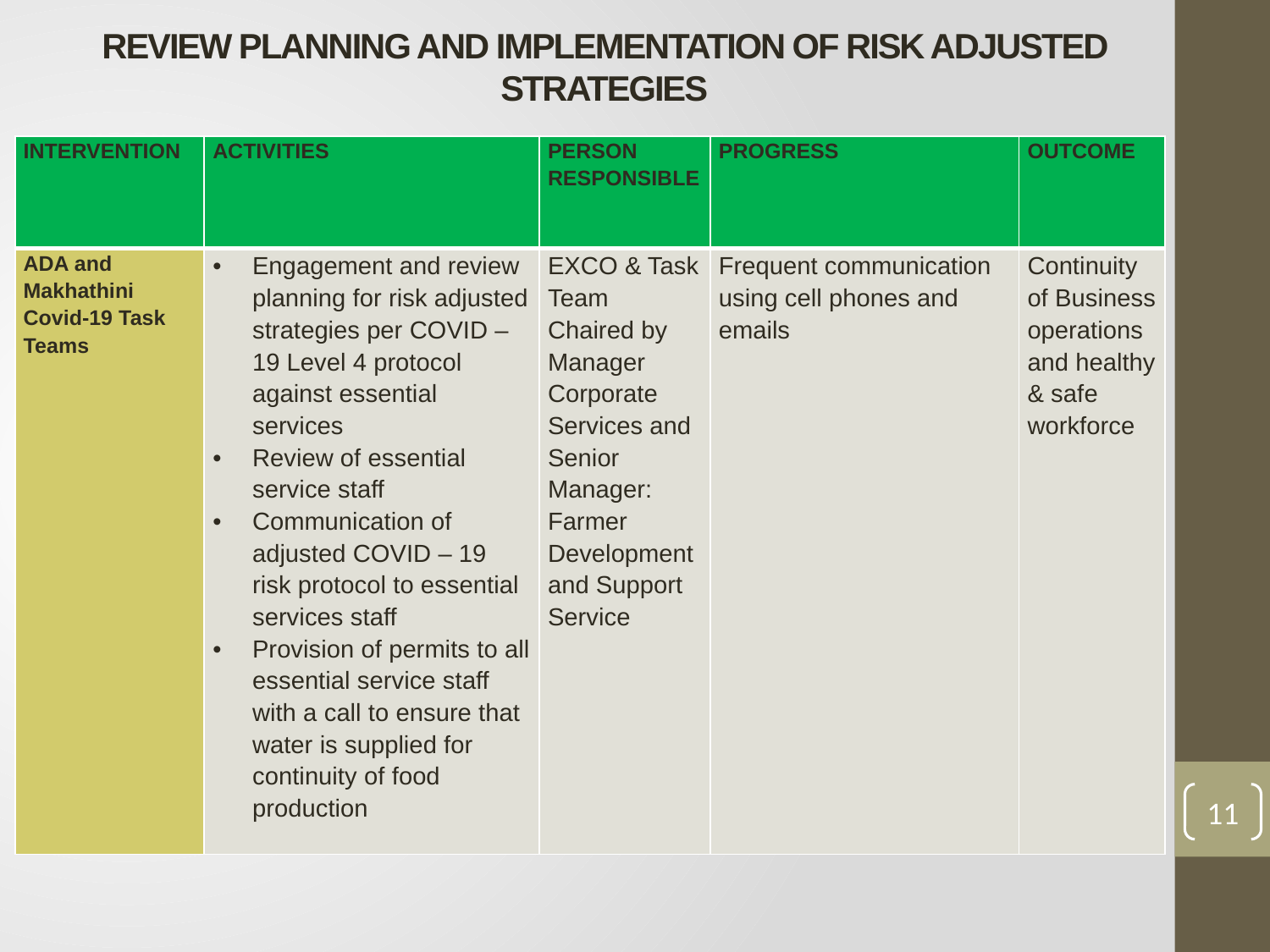

# REVIEW PLANNING AND IMPLEMENTATION OF RISK ADJUSTED STRATEGIES
| INTERVENTION | ACTIVITIES | PERSON RESPONSIBLE | PROGRESS | OUTCOME |
| --- | --- | --- | --- | --- |
| ADA and Makhathini Covid-19 Task Teams | Engagement and review planning for risk adjusted strategies per COVID – 19 Level 4 protocol against essential services Review of essential service staff Communication of adjusted COVID – 19 risk protocol to essential services staff Provision of permits to all essential service staff with a call to ensure that water is supplied for continuity of food production | EXCO & Task Team Chaired by Manager Corporate Services and Senior Manager: Farmer Development and Support Service | Frequent communication using cell phones and emails | Continuity of Business operations and healthy & safe workforce |
11